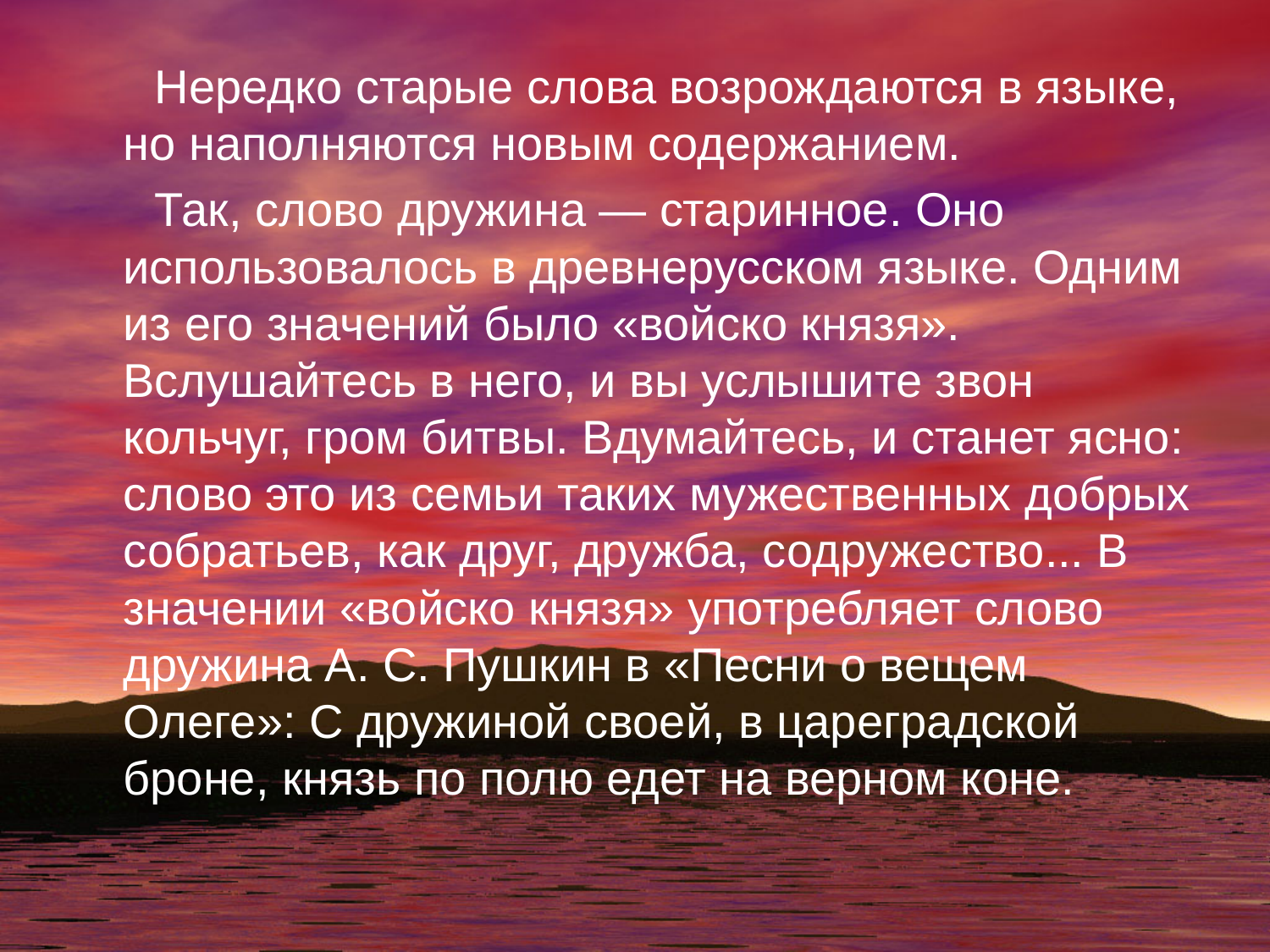

Нередко старые слова возрождаются в языке, но наполняются новым содержанием.
      Так, слово дружина — старинное. Оно использовалось в древнерусском языке. Одним из его значений было «войско князя». Вслушайтесь в него, и вы услышите звон кольчуг, гром битвы. Вдумайтесь, и станет ясно: слово это из семьи таких мужественных добрых собратьев, как друг, дружба, содружество... В значении «войско князя» употребляет слово дружина А. С. Пушкин в «Песни о вещем Олеге»: С дружиной своей, в цареградской броне, князь по полю едет на верном коне.